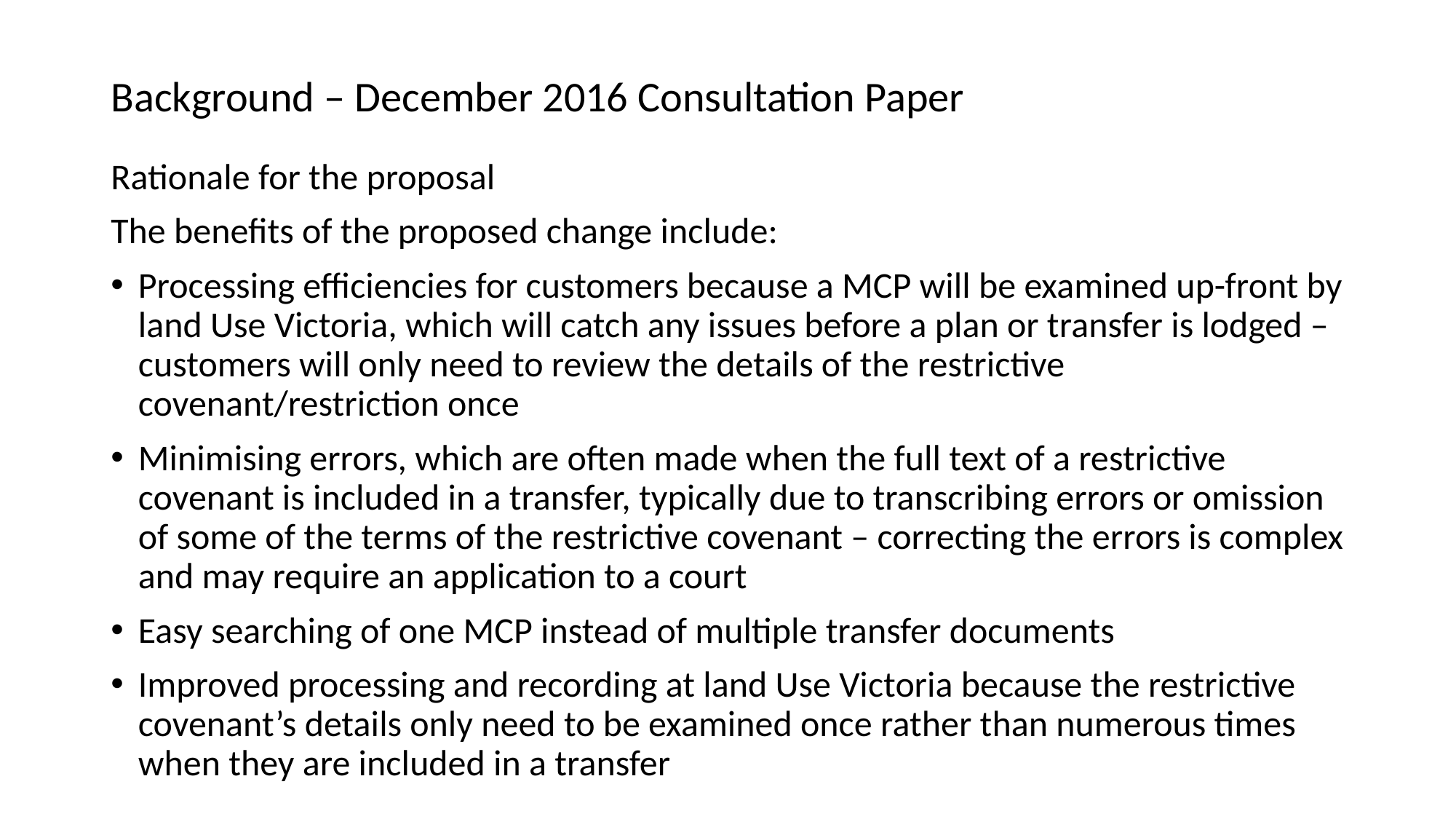

# Background – December 2016 Consultation Paper
Rationale for the proposal
The benefits of the proposed change include:
Processing efficiencies for customers because a MCP will be examined up-front by land Use Victoria, which will catch any issues before a plan or transfer is lodged – customers will only need to review the details of the restrictive covenant/restriction once
Minimising errors, which are often made when the full text of a restrictive covenant is included in a transfer, typically due to transcribing errors or omission of some of the terms of the restrictive covenant – correcting the errors is complex and may require an application to a court
Easy searching of one MCP instead of multiple transfer documents
Improved processing and recording at land Use Victoria because the restrictive covenant’s details only need to be examined once rather than numerous times when they are included in a transfer